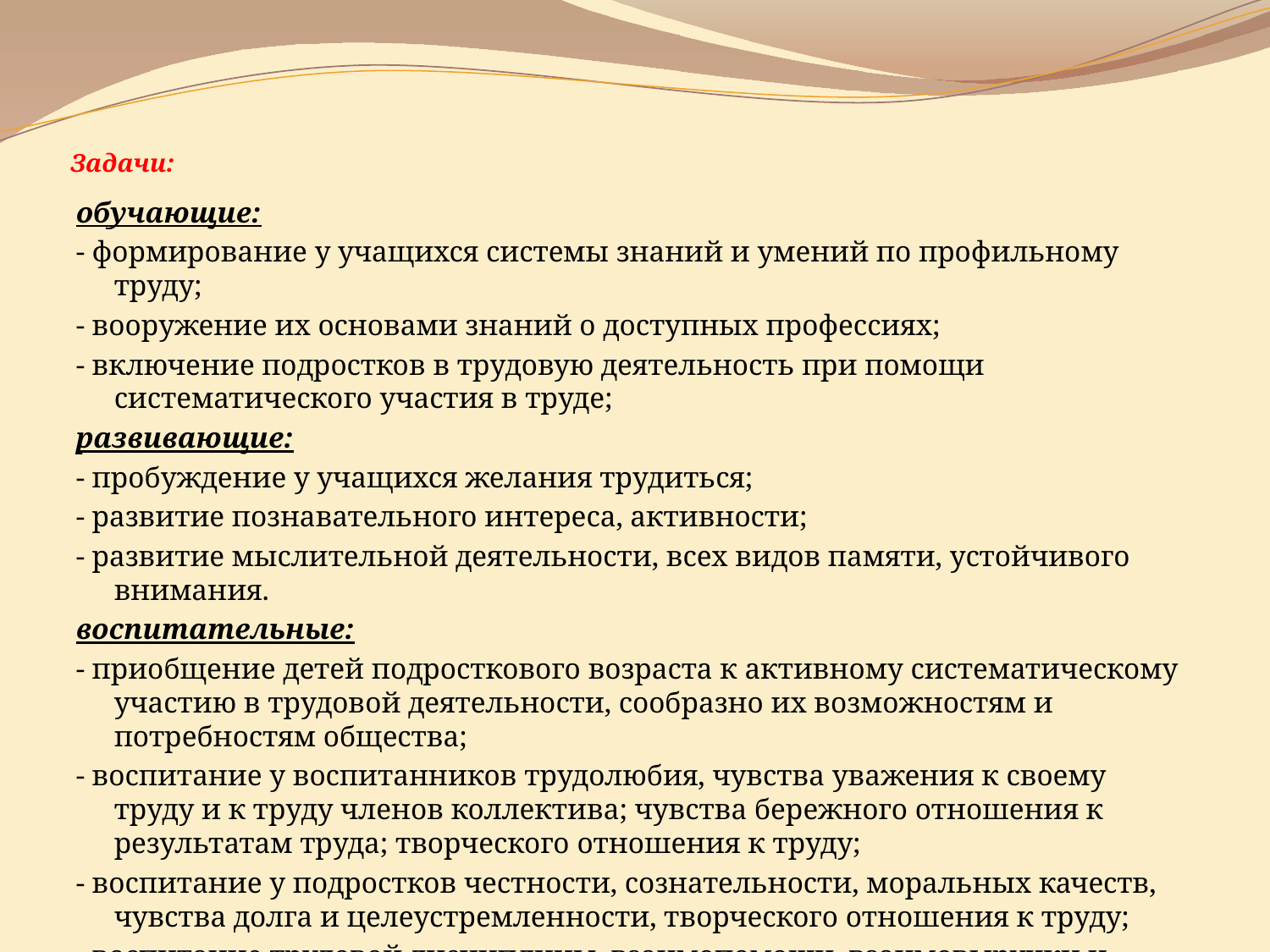

# Задачи:
обучающие:
- формирование у учащихся системы знаний и умений по профильному труду;
- вооружение их основами знаний о доступных профессиях;
- включение подростков в трудовую деятельность при помощи систематического участия в труде;
развивающие:
- пробуждение у учащихся желания трудиться;
- развитие познавательного интереса, активности;
- развитие мыслительной деятельности, всех видов памяти, устойчивого внимания.
воспитательные:
- приобщение детей подросткового возраста к активному систематическому участию в трудовой деятельности, сообразно их возможностям и потребностям общества;
- воспитание у воспитанников трудолюбия, чувства уважения к своему труду и к труду членов коллектива; чувства бережного отношения к результатам труда; творческого отношения к труду;
- воспитание у подростков честности, сознательности, моральных качеств, чувства долга и целеустремленности, творческого отношения к труду;
- воспитание трудовой дисциплины, взаимопомощи, взаимовыручки и взаимоподдержки в коллективной трудовой деятельности;